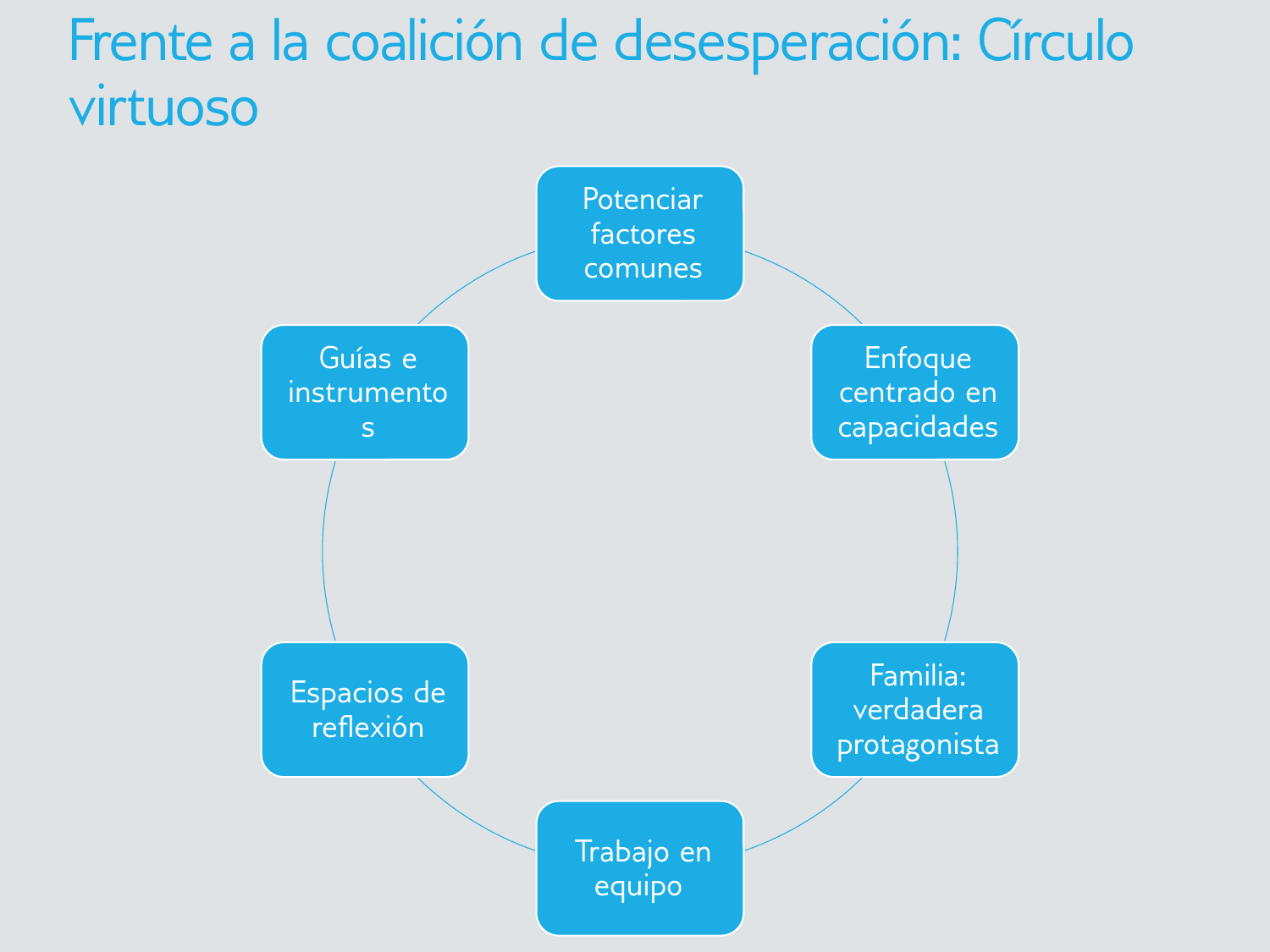

Frente a la coalición de desesperación: Círculo virtuoso
Potenciar factores comunes
Enfoque centrado en capacidades
Familia: verdadera protagonista
Trabajo en equipo
Espacios de reflexión
Guías e instrumentos